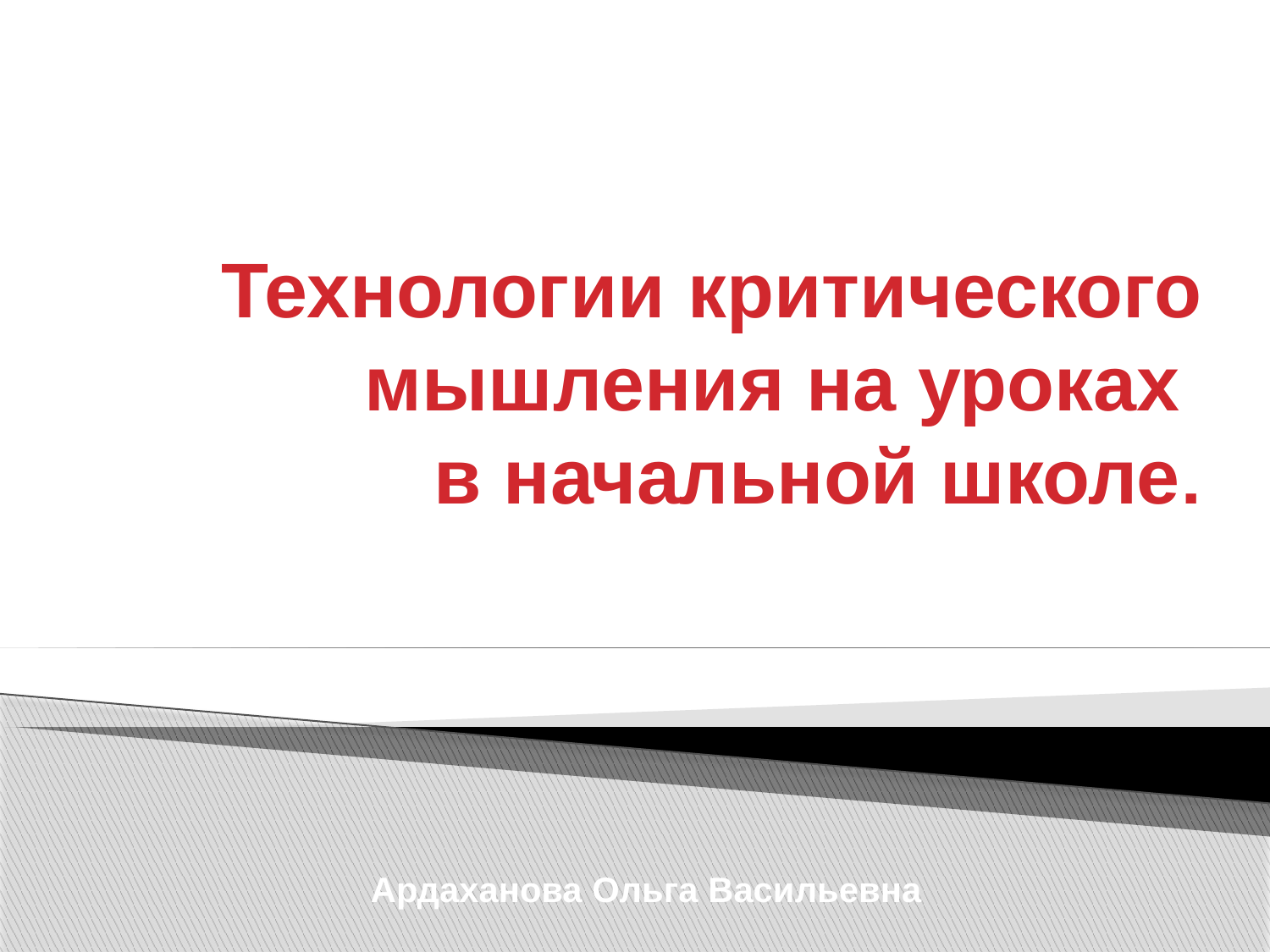

# Технологии критического мышления на уроках в начальной школе.
Ардаханова Ольга Васильевна